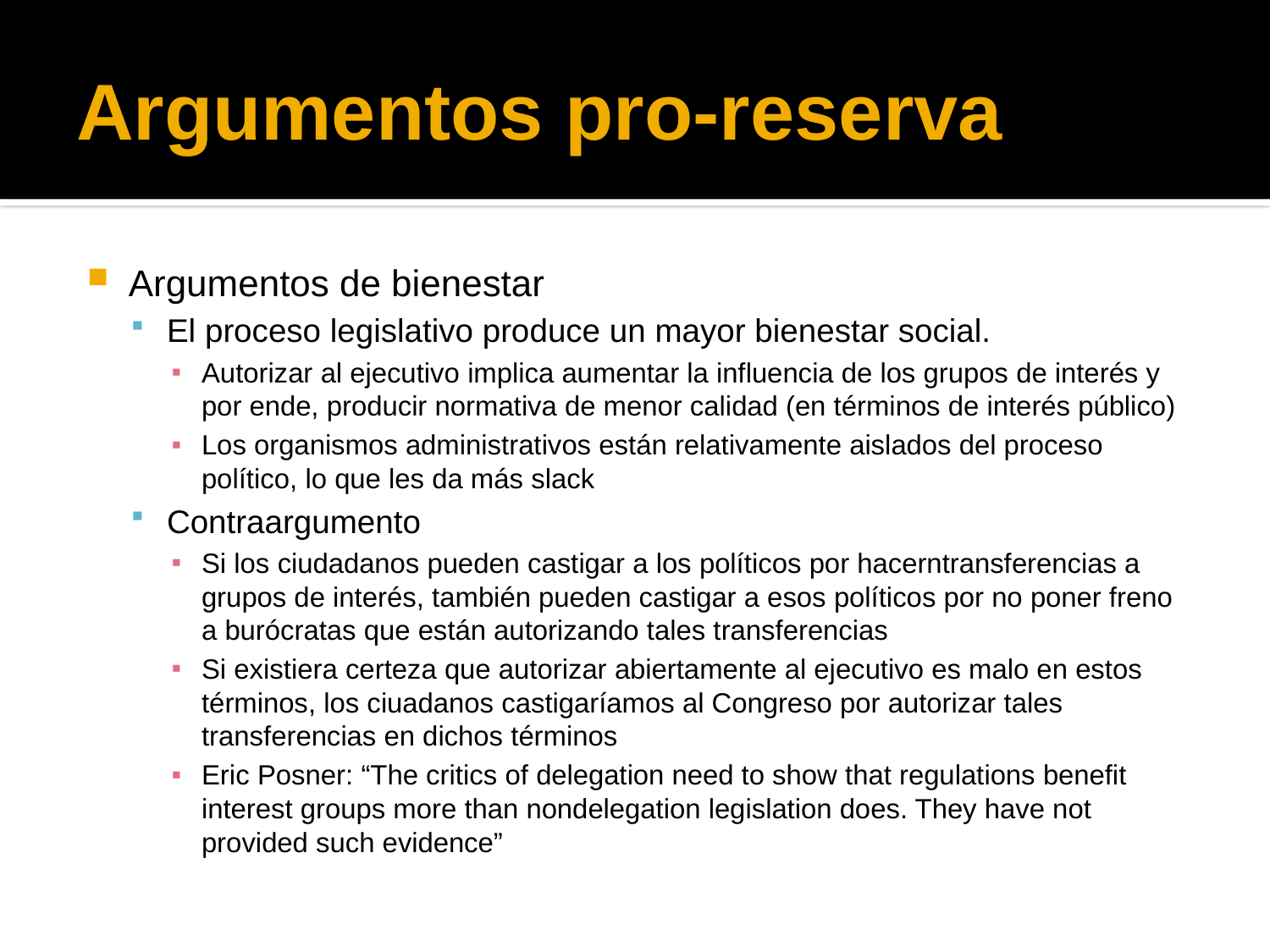

# Argumentos pro-reserva
Argumentos de bienestar
El proceso legislativo produce un mayor bienestar social.
Autorizar al ejecutivo implica aumentar la influencia de los grupos de interés y por ende, producir normativa de menor calidad (en términos de interés público)
Los organismos administrativos están relativamente aislados del proceso político, lo que les da más slack
Contraargumento
Si los ciudadanos pueden castigar a los políticos por hacerntransferencias a grupos de interés, también pueden castigar a esos políticos por no poner freno a burócratas que están autorizando tales transferencias
Si existiera certeza que autorizar abiertamente al ejecutivo es malo en estos términos, los ciuadanos castigaríamos al Congreso por autorizar tales transferencias en dichos términos
Eric Posner: “The critics of delegation need to show that regulations benefit interest groups more than nondelegation legislation does. They have not provided such evidence”